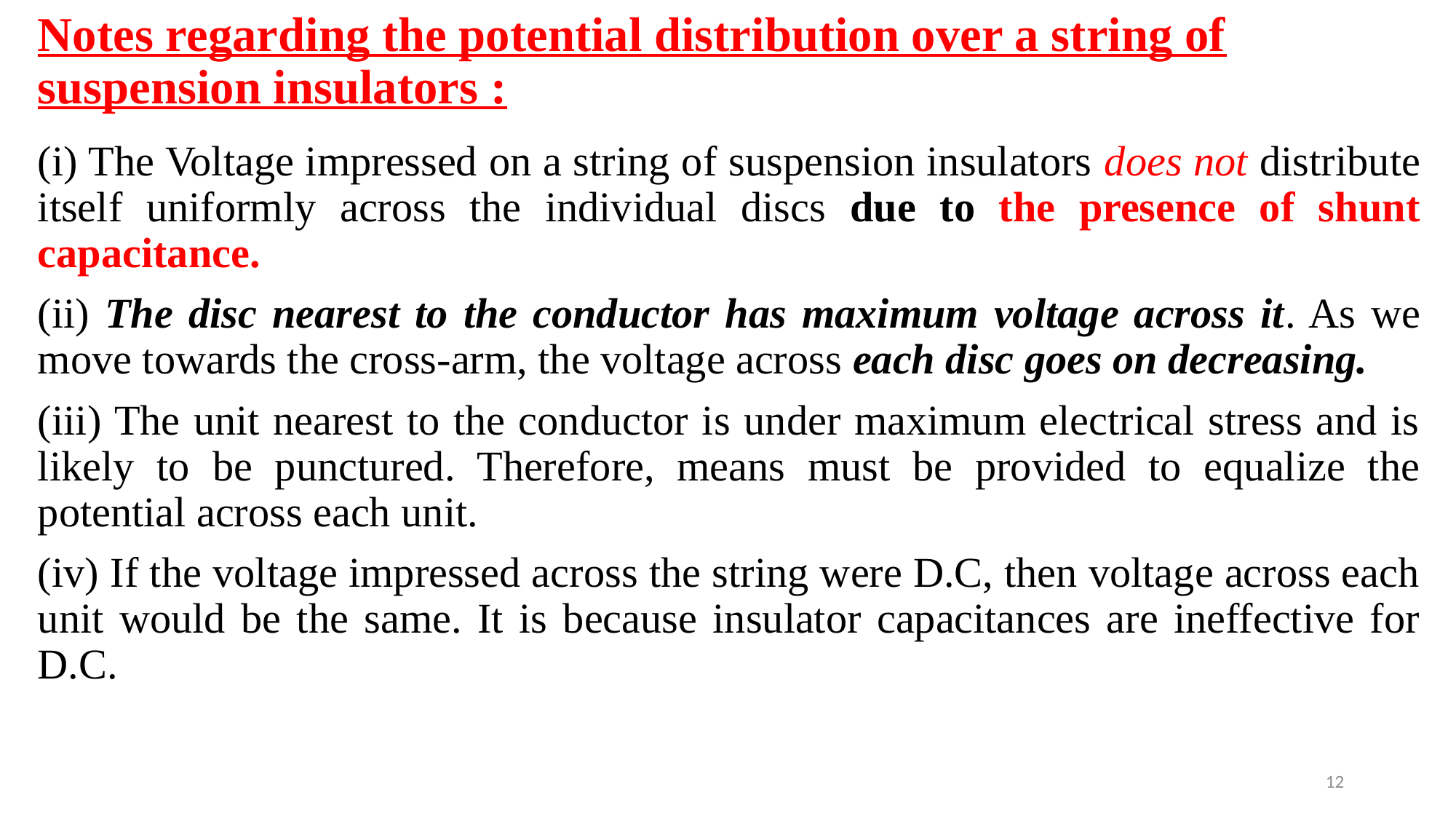

# Notes regarding the potential distribution over a string of suspension insulators :
(i) The Voltage impressed on a string of suspension insulators does not distribute itself uniformly across the individual discs due to the presence of shunt capacitance.
(ii) The disc nearest to the conductor has maximum voltage across it. As we move towards the cross-arm, the voltage across each disc goes on decreasing.
(iii) The unit nearest to the conductor is under maximum electrical stress and is likely to be punctured. Therefore, means must be provided to equalize the potential across each unit.
(iv) If the voltage impressed across the string were D.C, then voltage across each unit would be the same. It is because insulator capacitances are ineffective for D.C.
12